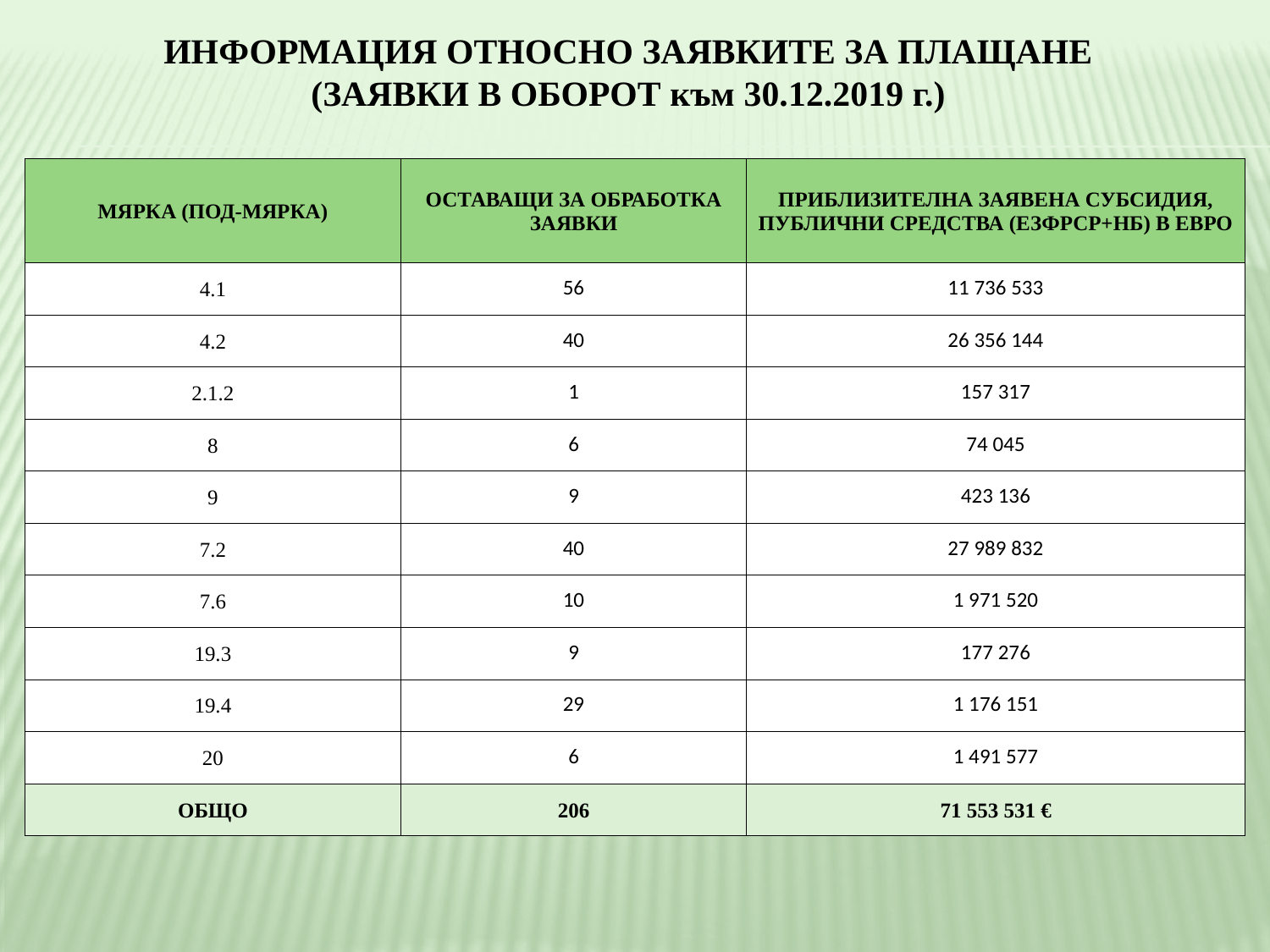

ИНФОРМАЦИЯ ОТНОСНО ЗАЯВКИТЕ ЗА ПЛАЩАНЕ
(ЗАЯВКИ В ОБОРОТ към 30.12.2019 г.)

| МЯРКА (ПОД-МЯРКА) | ОСТАВАЩИ ЗА ОБРАБОТКА ЗАЯВКИ | ПРИБЛИЗИТЕЛНА ЗАЯВЕНА СУБСИДИЯ, ПУБЛИЧНИ СРЕДСТВА (ЕЗФРСР+НБ) В ЕВРО |
| --- | --- | --- |
| 4.1 | 56 | 11 736 533 |
| 4.2 | 40 | 26 356 144 |
| 2.1.2 | 1 | 157 317 |
| 8 | 6 | 74 045 |
| 9 | 9 | 423 136 |
| 7.2 | 40 | 27 989 832 |
| 7.6 | 10 | 1 971 520 |
| 19.3 | 9 | 177 276 |
| 19.4 | 29 | 1 176 151 |
| 20 | 6 | 1 491 577 |
| ОБЩО | 206 | 71 553 531 € |